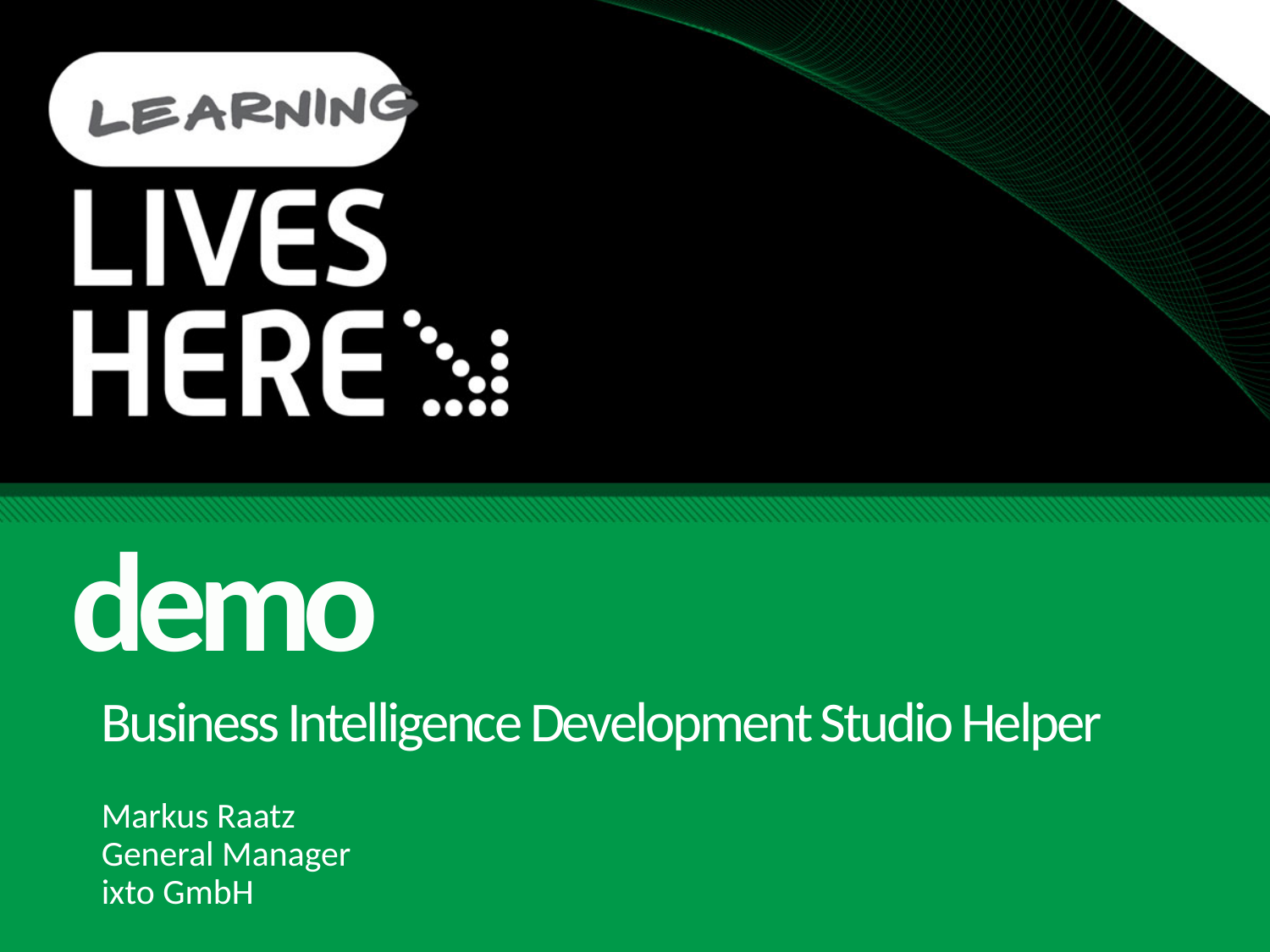

demo
# Business Intelligence Development Studio Helper
Markus Raatz
General Manager
ixto GmbH